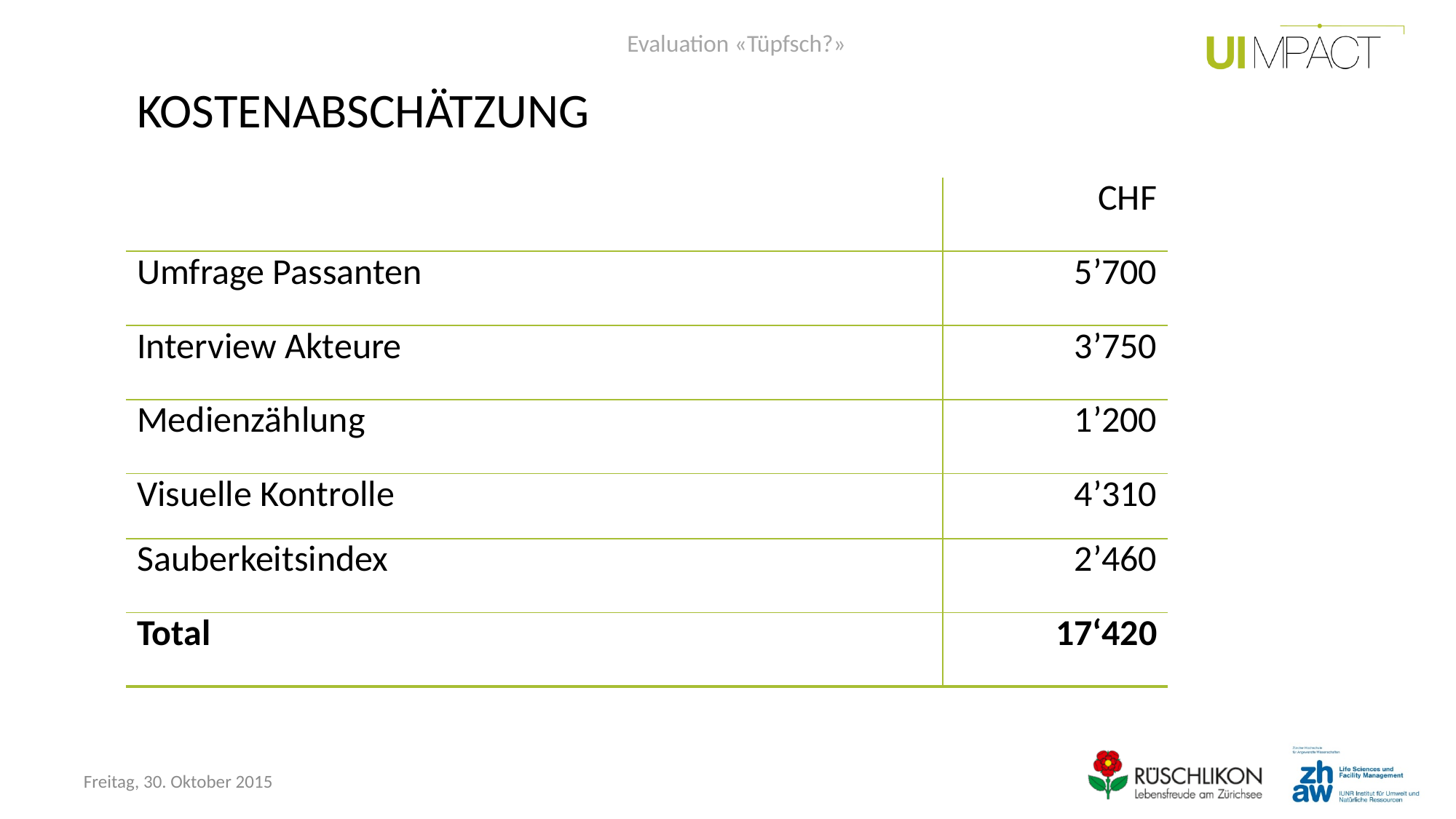

Evaluation «Tüpfsch?»
# KOSTENABSCHÄTZUNG
|  | CHF |
| --- | --- |
| Umfrage Passanten | 5’700 |
| Interview Akteure | 3’750 |
| Medienzählung | 1’200 |
| Visuelle Kontrolle | 4’310 |
| Sauberkeitsindex | 2’460 |
| Total | 17‘420 |
Freitag, 30. Oktober 2015